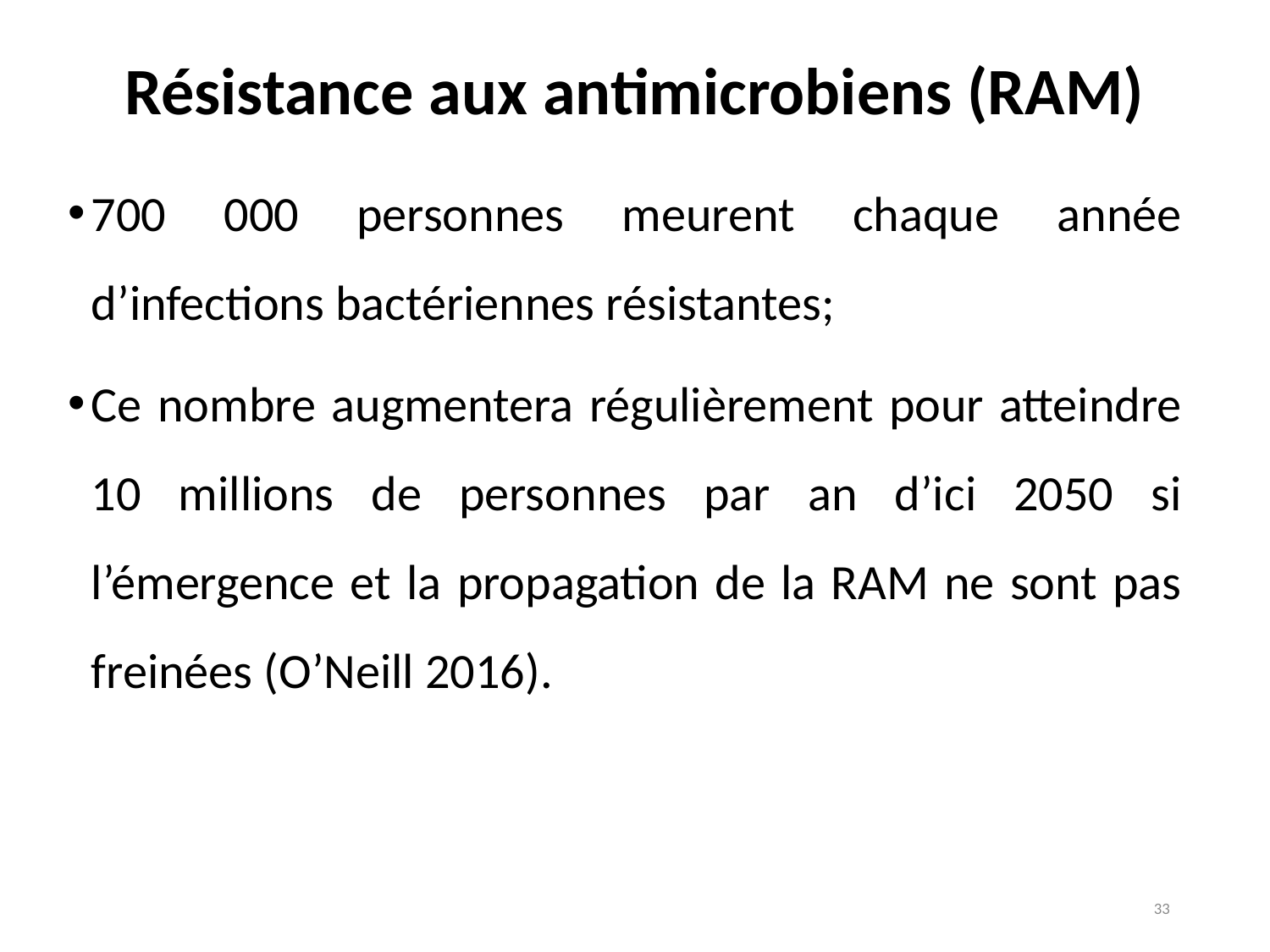

# Résistance aux antimicrobiens (RAM)
700 000 personnes meurent chaque année d’infections bactériennes résistantes;
Ce nombre augmentera régulièrement pour atteindre 10 millions de personnes par an d’ici 2050 si l’émergence et la propagation de la RAM ne sont pas freinées (O’Neill 2016).
33